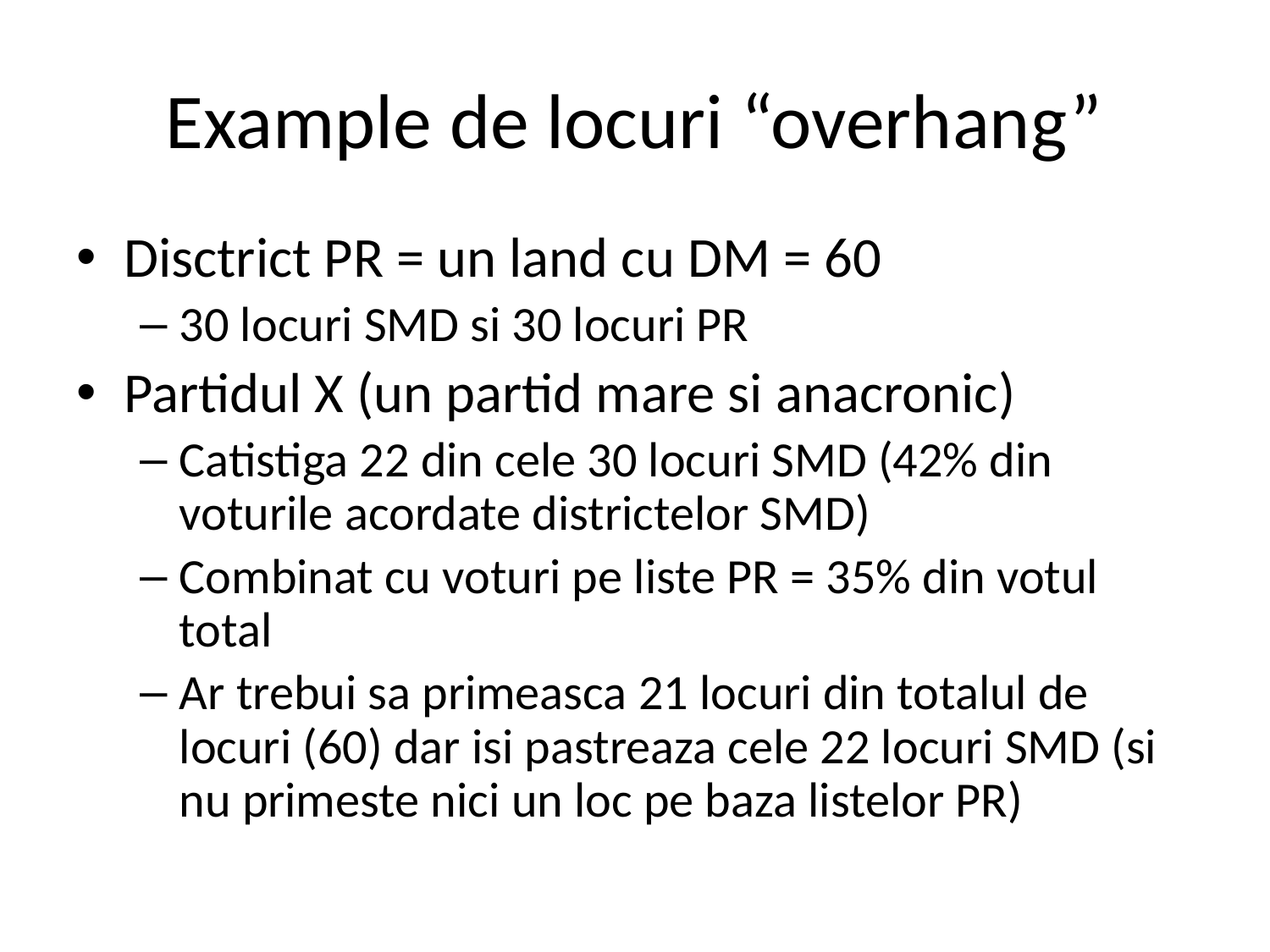

# Example de locuri “overhang”
Disctrict PR = un land cu DM = 60
30 locuri SMD si 30 locuri PR
Partidul X (un partid mare si anacronic)
Catistiga 22 din cele 30 locuri SMD (42% din voturile acordate districtelor SMD)
Combinat cu voturi pe liste PR = 35% din votul total
Ar trebui sa primeasca 21 locuri din totalul de locuri (60) dar isi pastreaza cele 22 locuri SMD (si nu primeste nici un loc pe baza listelor PR)